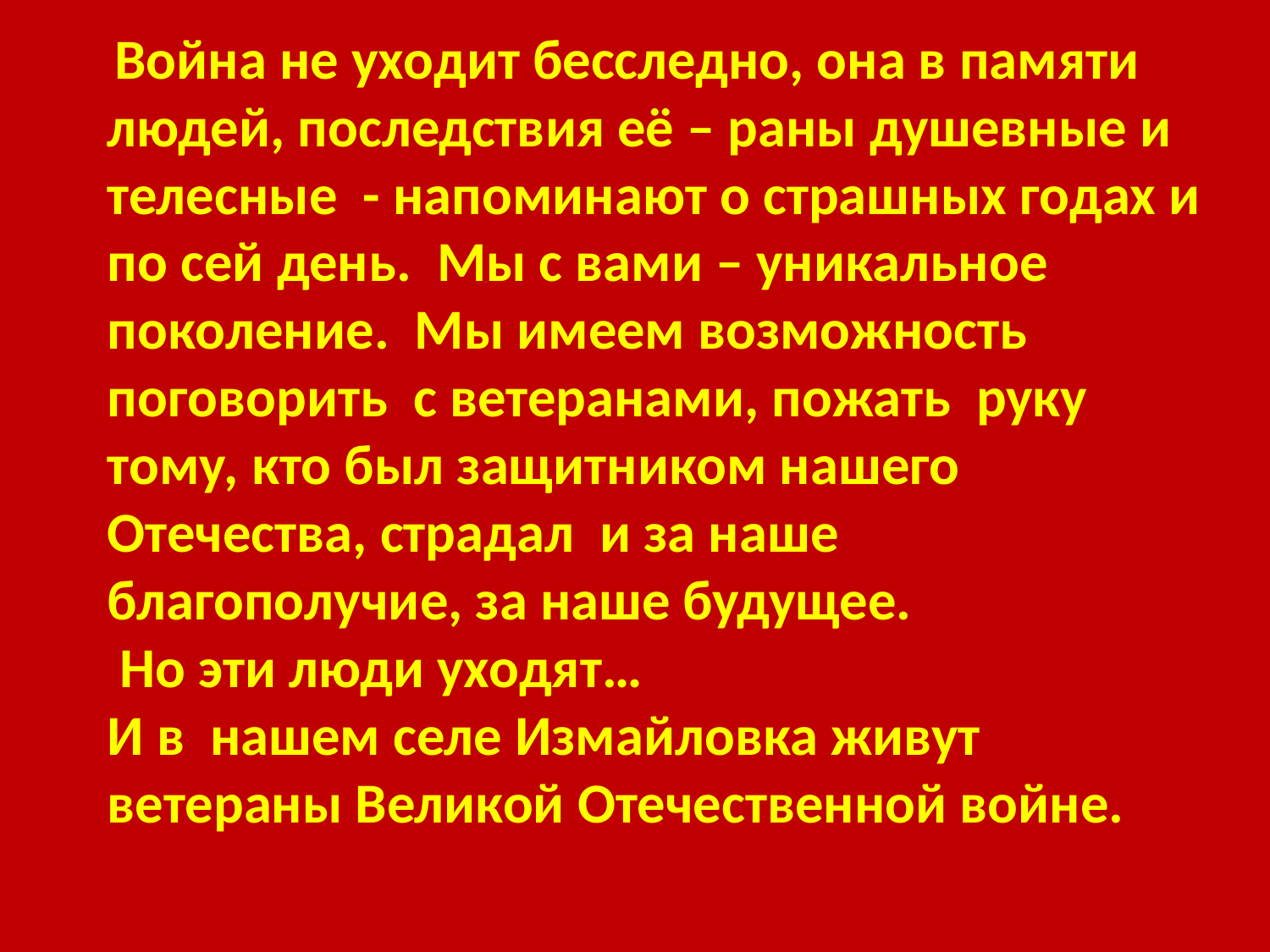

Война не уходит бесследно, она в памяти людей, последствия её – раны душевные и телесные  - напоминают о страшных годах и по сей день.  Мы с вами – уникальное поколение.  Мы имеем возможность поговорить  с ветеранами, пожать  руку тому, кто был защитником нашего Отечества, страдал  и за наше благополучие, за наше будущее.
 Но эти люди уходят…
И в  нашем селе Измайловка живут ветераны Великой Отечественной войне.